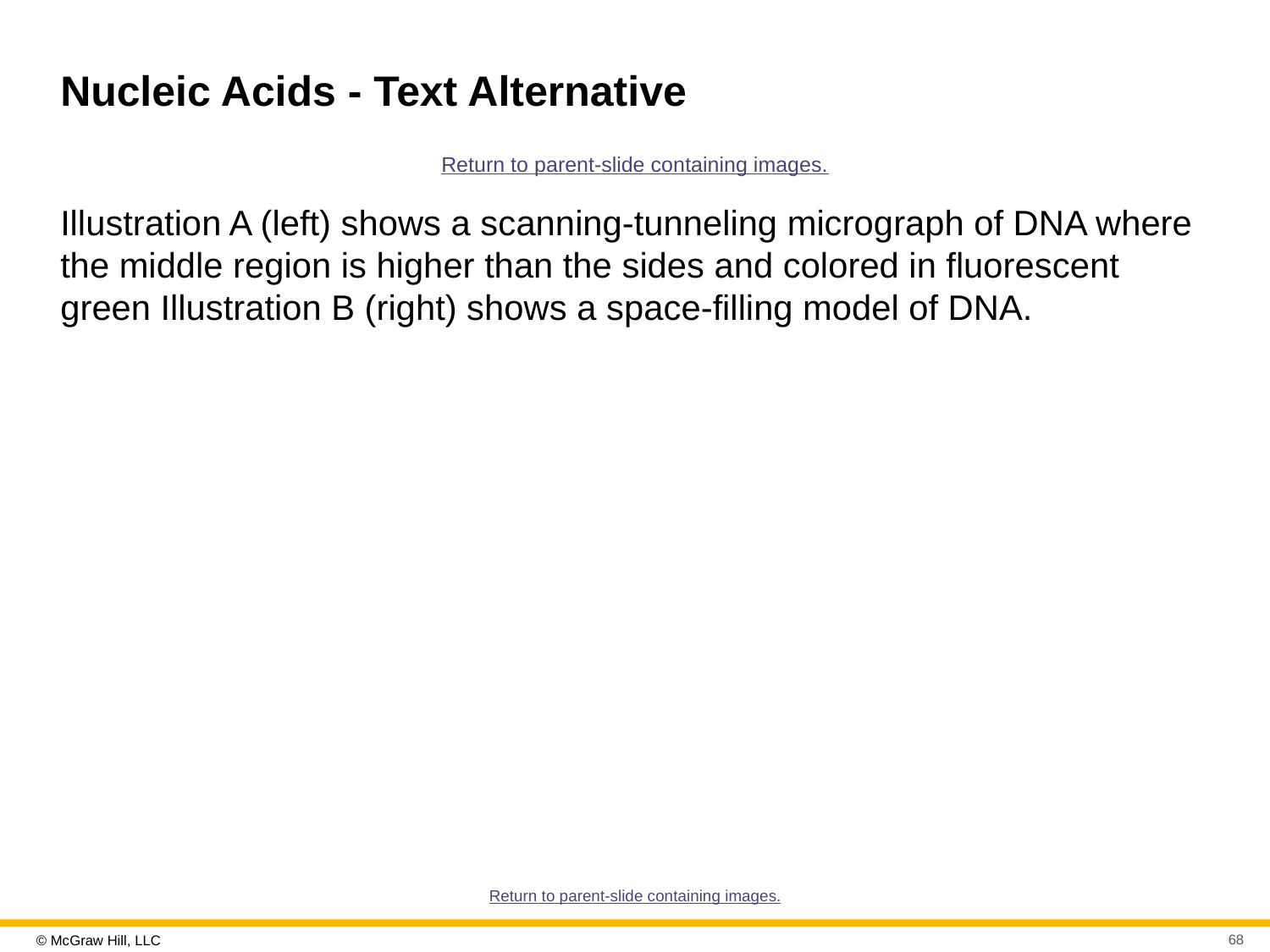

# Nucleic Acids - Text Alternative
Return to parent-slide containing images.
Illustration A (left) shows a scanning-tunneling micrograph of DNA where the middle region is higher than the sides and colored in fluorescent green Illustration B (right) shows a space-filling model of DNA.
Return to parent-slide containing images.
68